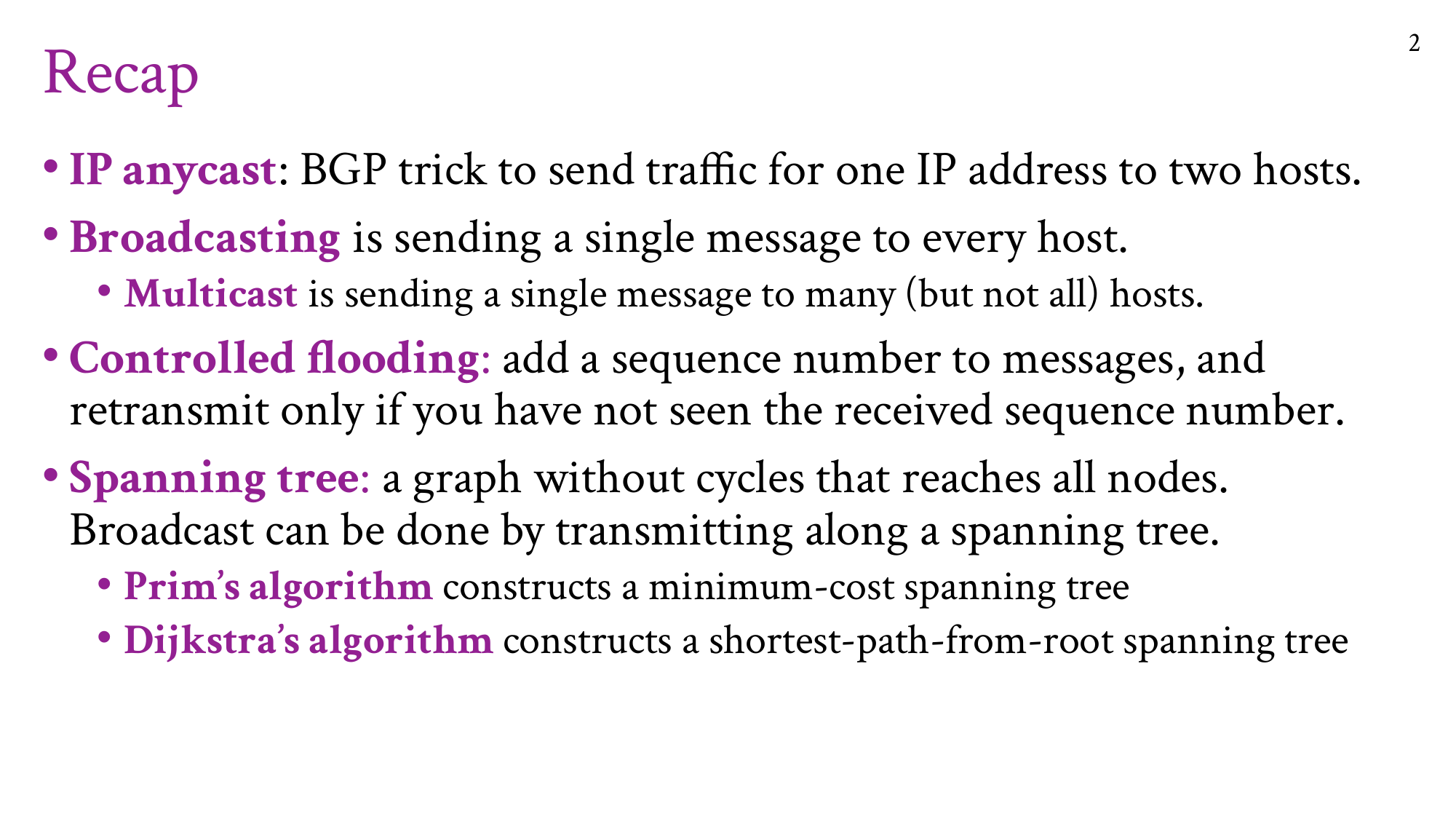

# Recap
IP anycast: BGP trick to send traffic for one IP address to two hosts.
Broadcasting is sending a single message to every host.
Multicast is sending a single message to many (but not all) hosts.
Controlled flooding: add a sequence number to messages, and retransmit only if you have not seen the received sequence number.
Spanning tree: a graph without cycles that reaches all nodes.
Broadcast can be done by transmitting along a spanning tree.
Prim’s algorithm constructs a minimum-cost spanning tree
Dijkstra’s algorithm constructs a shortest-path-from-root spanning tree